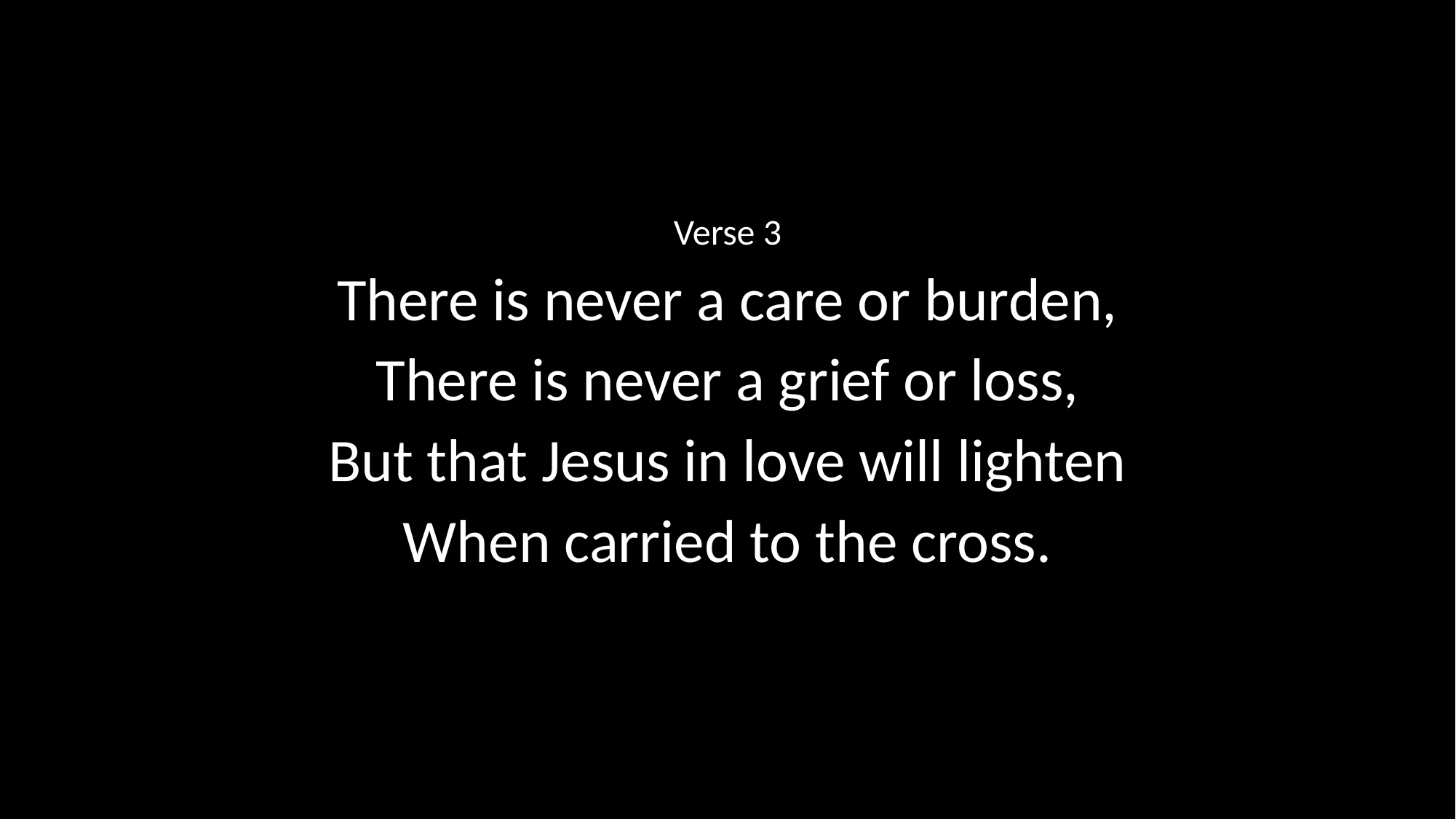

Verse 3
There is never a care or burden,
There is never a grief or loss,
But that Jesus in love will lighten
When carried to the cross.